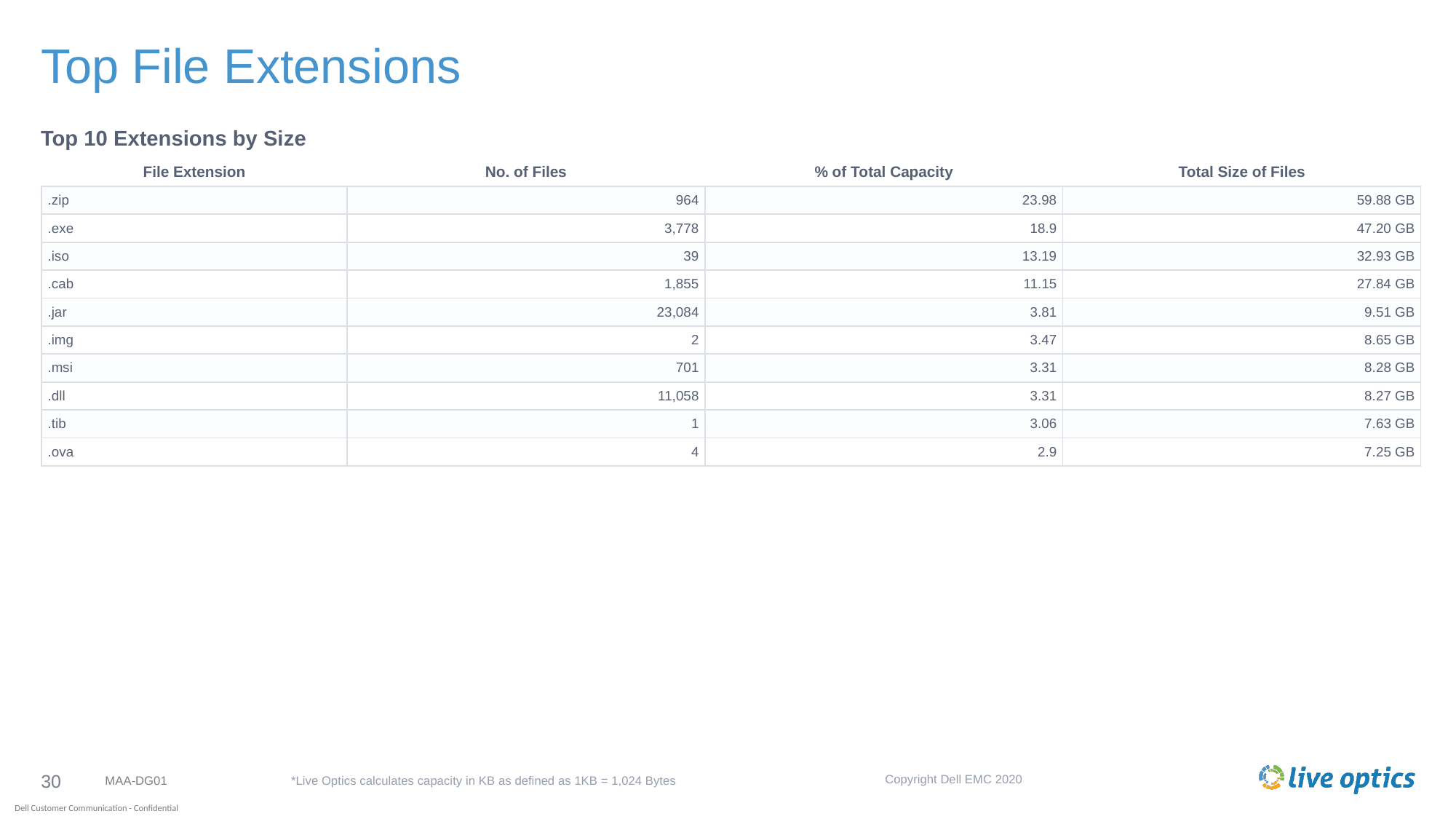

# Top File Extensions
Top 10 Extensions by Size
| File Extension | No. of Files | % of Total Capacity | Total Size of Files |
| --- | --- | --- | --- |
| .zip | 964 | 23.98 | 59.88 GB |
| .exe | 3,778 | 18.9 | 47.20 GB |
| .iso | 39 | 13.19 | 32.93 GB |
| .cab | 1,855 | 11.15 | 27.84 GB |
| .jar | 23,084 | 3.81 | 9.51 GB |
| .img | 2 | 3.47 | 8.65 GB |
| .msi | 701 | 3.31 | 8.28 GB |
| .dll | 11,058 | 3.31 | 8.27 GB |
| .tib | 1 | 3.06 | 7.63 GB |
| .ova | 4 | 2.9 | 7.25 GB |